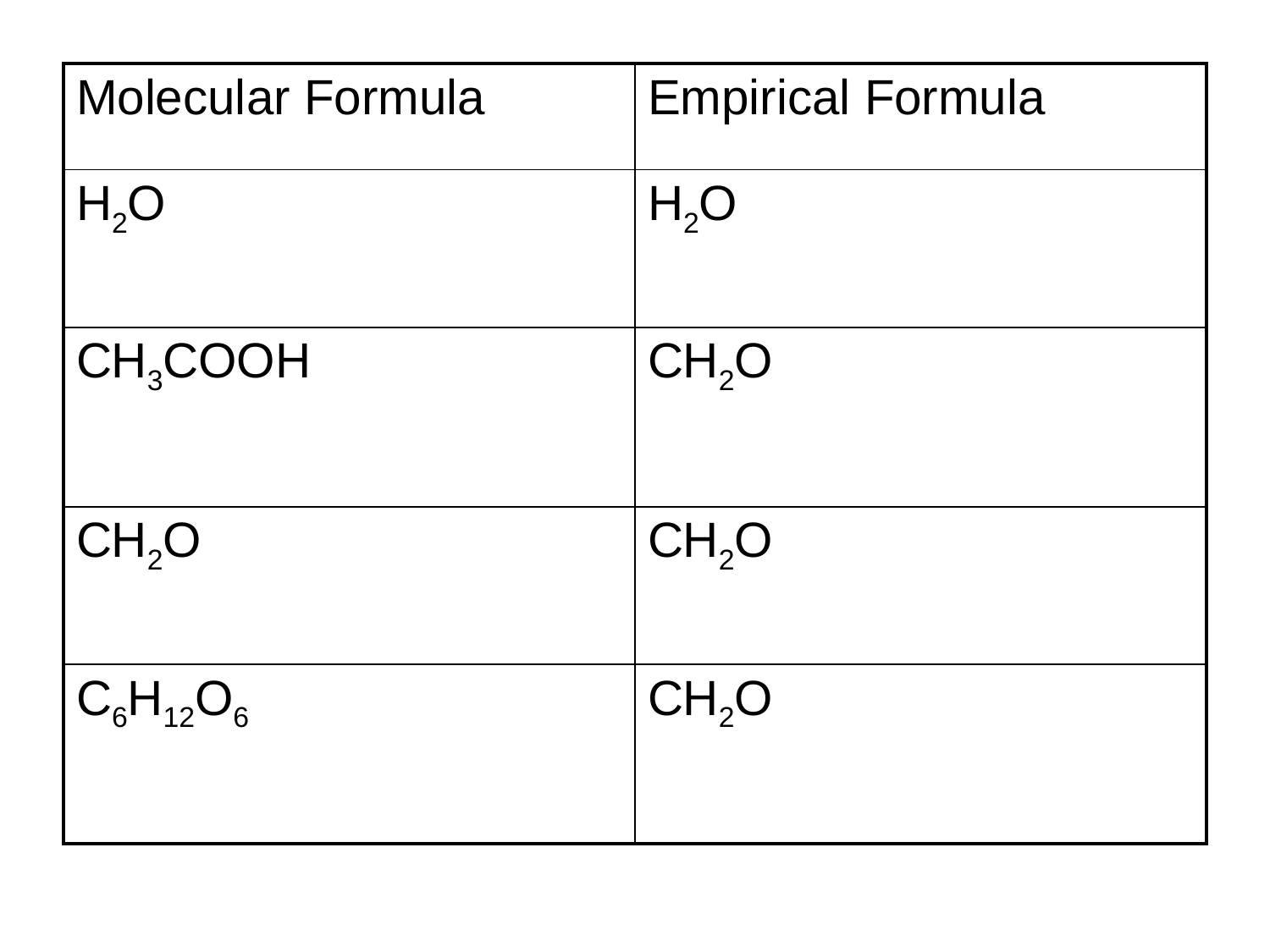

| Molecular Formula | Empirical Formula |
| --- | --- |
| H2O | H2O |
| CH3COOH | CH2O |
| CH2O | CH2O |
| C6H12O6 | CH2O |